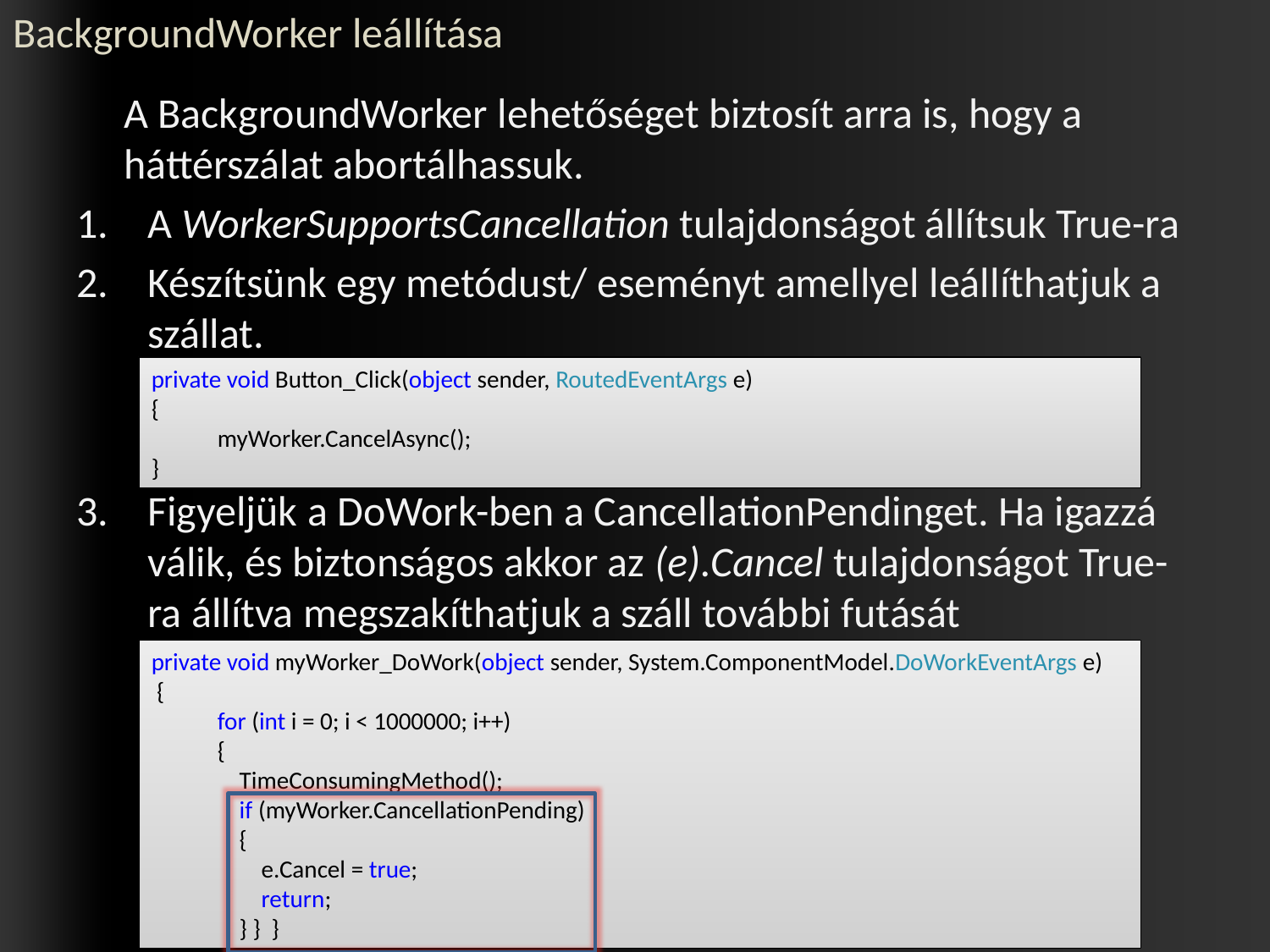

# BackgroundWorker leállítása
	A BackgroundWorker lehetőséget biztosít arra is, hogy a háttérszálat abortálhassuk.
A WorkerSupportsCancellation tulajdonságot állítsuk True-ra
Készítsünk egy metódust/ eseményt amellyel leállíthatjuk a szállat.

Figyeljük a DoWork-ben a CancellationPendinget. Ha igazzá válik, és biztonságos akkor az (e).Cancel tulajdonságot True-ra állítva megszakíthatjuk a száll további futását

private void Button_Click(object sender, RoutedEventArgs e)
{
            myWorker.CancelAsync();
}
private void myWorker_DoWork(object sender, System.ComponentModel.DoWorkEventArgs e)
 {
            for (int i = 0; i < 1000000; i++)
            {
                TimeConsumingMethod();
                if (myWorker.CancellationPending)
                {
                    e.Cancel = true;
                    return;
                } }  }